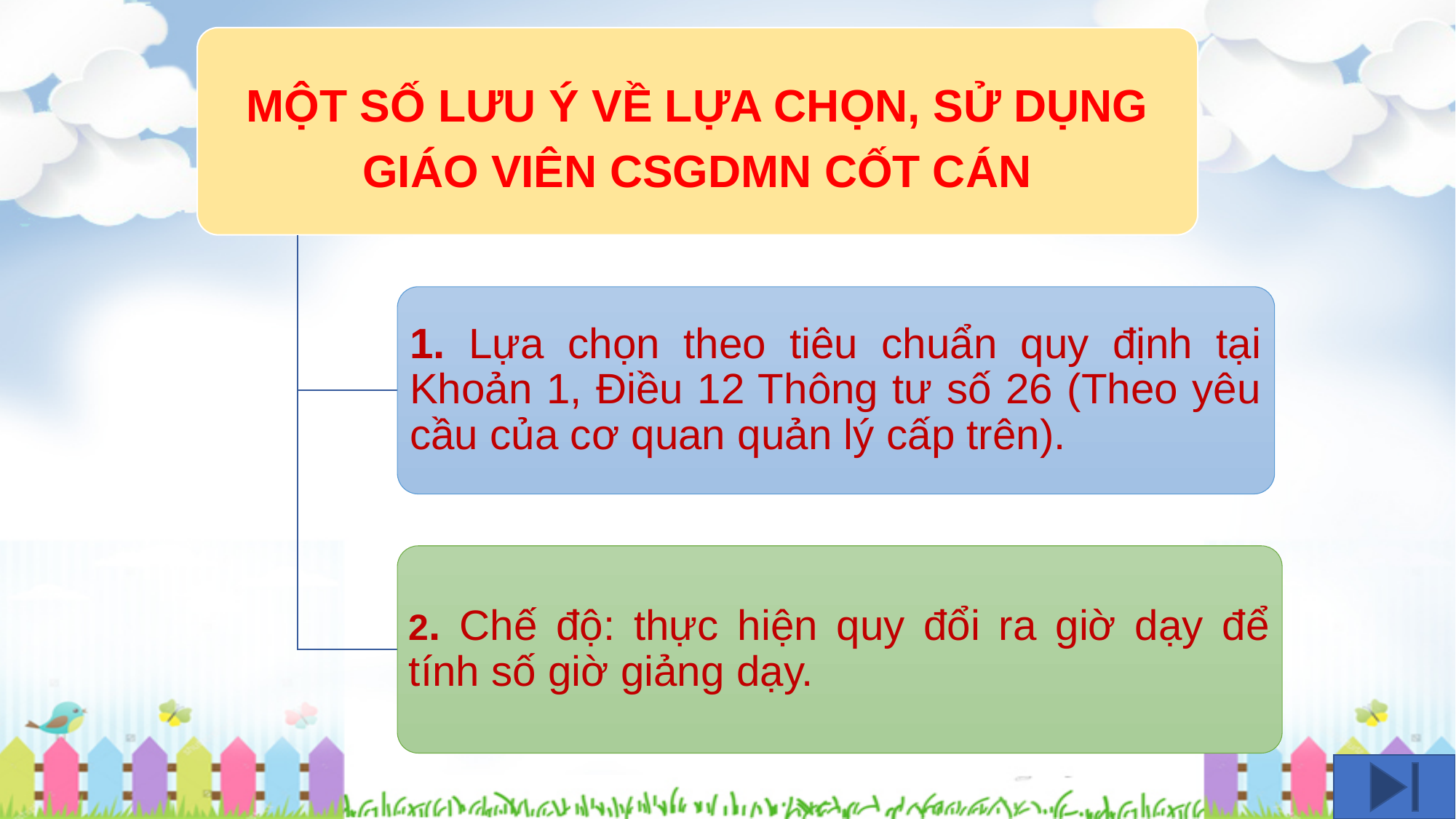

MỘT SỐ LƯU Ý VỀ LỰA CHỌN, SỬ DỤNG GIÁO VIÊN CSGDMN CỐT CÁN

1. Lựa chọn theo tiêu chuẩn quy định tại Khoản 1, Điều 12 Thông tư số 26 (Theo yêu cầu của cơ quan quản lý cấp trên).
2. Chế độ: thực hiện quy đổi ra giờ dạy để tính số giờ giảng dạy.